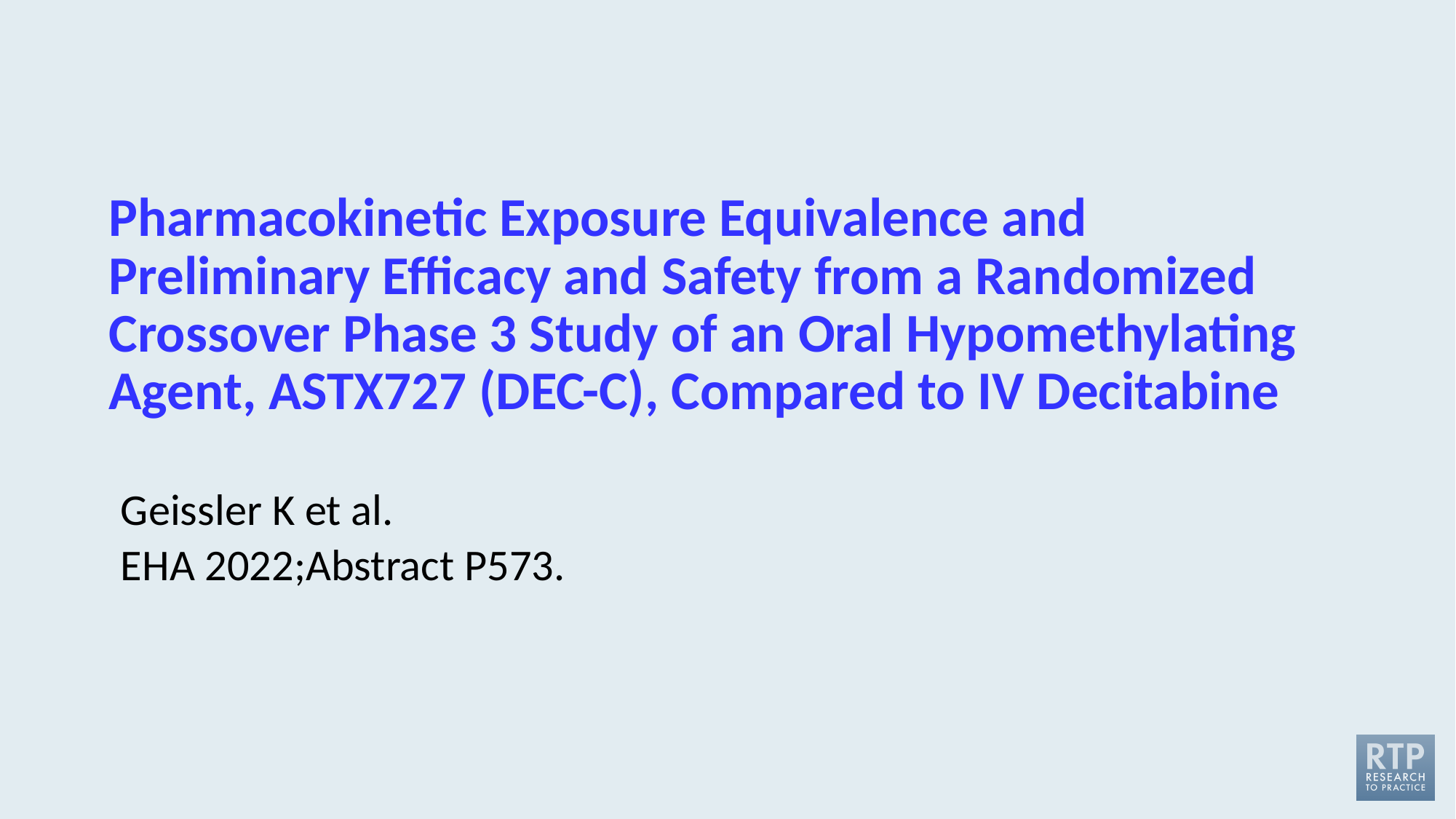

# Pharmacokinetic Exposure Equivalence and Preliminary Efficacy and Safety from a Randomized Crossover Phase 3 Study of an Oral Hypomethylating Agent, ASTX727 (DEC-C), Compared to IV Decitabine
Geissler K et al.
EHA 2022;Abstract P573.